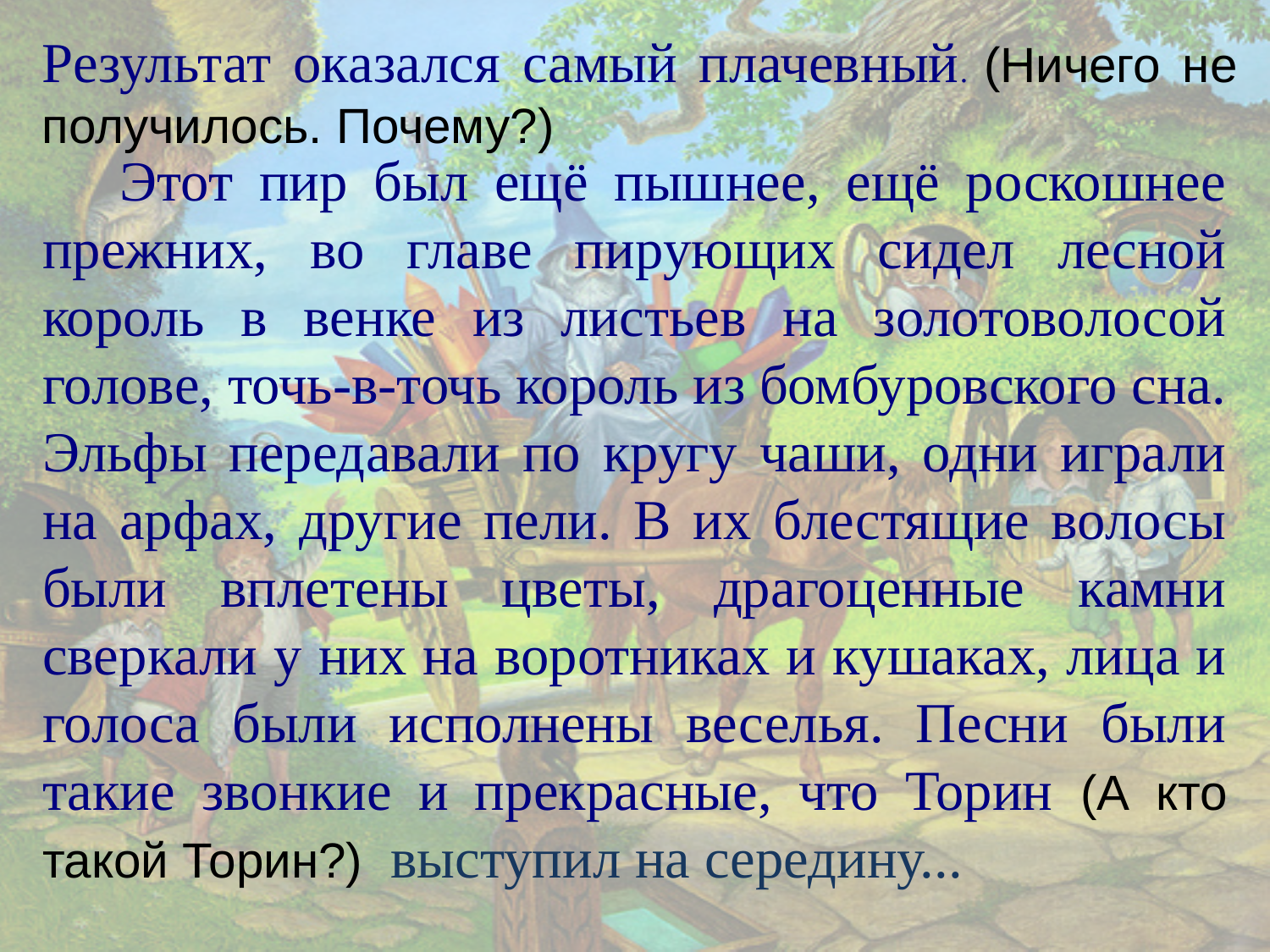

Результат оказался самый плачевный. (Ничего не получилось. Почему?)
   Этот пир был ещё пышнее, ещё роскошнее прежних, во главе пирующих сидел лесной король в венке из листьев на золотоволосой голове, точь-в-точь король из бомбуровского сна.
Эльфы передавали по кругу чаши, одни играли на арфах, другие пели. В их блестящие волосы были вплетены цветы, драгоценные камни сверкали у них на воротниках и кушаках, лица и голоса были исполнены веселья. Песни были такие звонкие и прекрасные, что Торин (А кто такой Торин?)  выступил на середину...